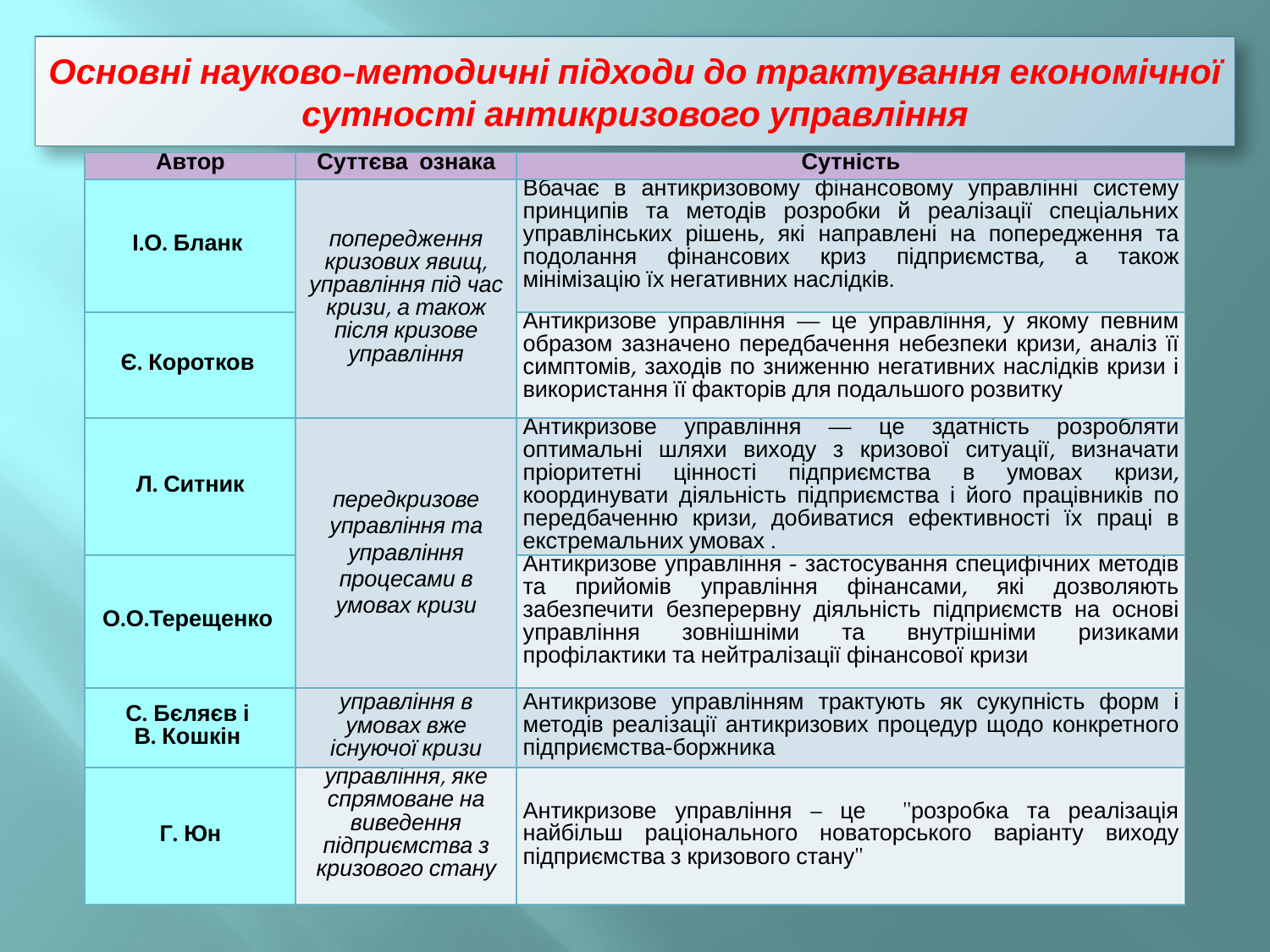

# Основні науково-методичні підходи до трактування економічної сутності антикризового управління
| Автор | Суттєва ознака | Сутність |
| --- | --- | --- |
| І.О. Бланк | попередження кризових явищ, управління під час кризи, а також після кризове управління | Вбачає в антикризовому фінансовому управлінні систему принципів та методів розробки й реалізації спеціальних управлінських рішень, які направлені на попередження та подолання фінансових криз підприємства, а також мінімізацію їх негативних наслідків. |
| Є. Коротков |  | Антикризове управління — це управління, у якому певним образом зазначено передбачення небезпеки кризи, аналіз її симптомів, заходів по зниженню негативних наслідків кризи і використання її факторів для подальшого розвитку |
| Л. Ситник | передкризове управління та управління процесами в умовах кризи | Антикризове управління — це здатність розробляти оптимальні шляхи виходу з кризової ситуації, визначати пріоритетні цінності підприємства в умовах кризи, координувати діяльність підприємства і його працівників по передбаченню кризи, добиватися ефективності їх праці в екстремальних умовах . |
| О.О.Терещенко |  | Антикризове управління - застосування специфічних методів та прийомів управління фінансами, які дозволяють забезпечити безперервну діяльність підприємств на основі управління зовнішніми та внутрішніми ризиками профілактики та нейтралізації фінансової кризи |
| С. Бєляєв і В. Кошкін | управління в умовах вже існуючої кризи | Антикризове управлінням трактують як сукупність форм і методів реалізації антикризових процедур щодо конкретного підприємства-боржника |
| Г. Юн | управління, яке спрямоване на виведення підприємства з кризового стану | Антикризове управління – це "розробка та реалізація найбільш раціонального новаторського варіанту виходу підприємства з кризового стану" |